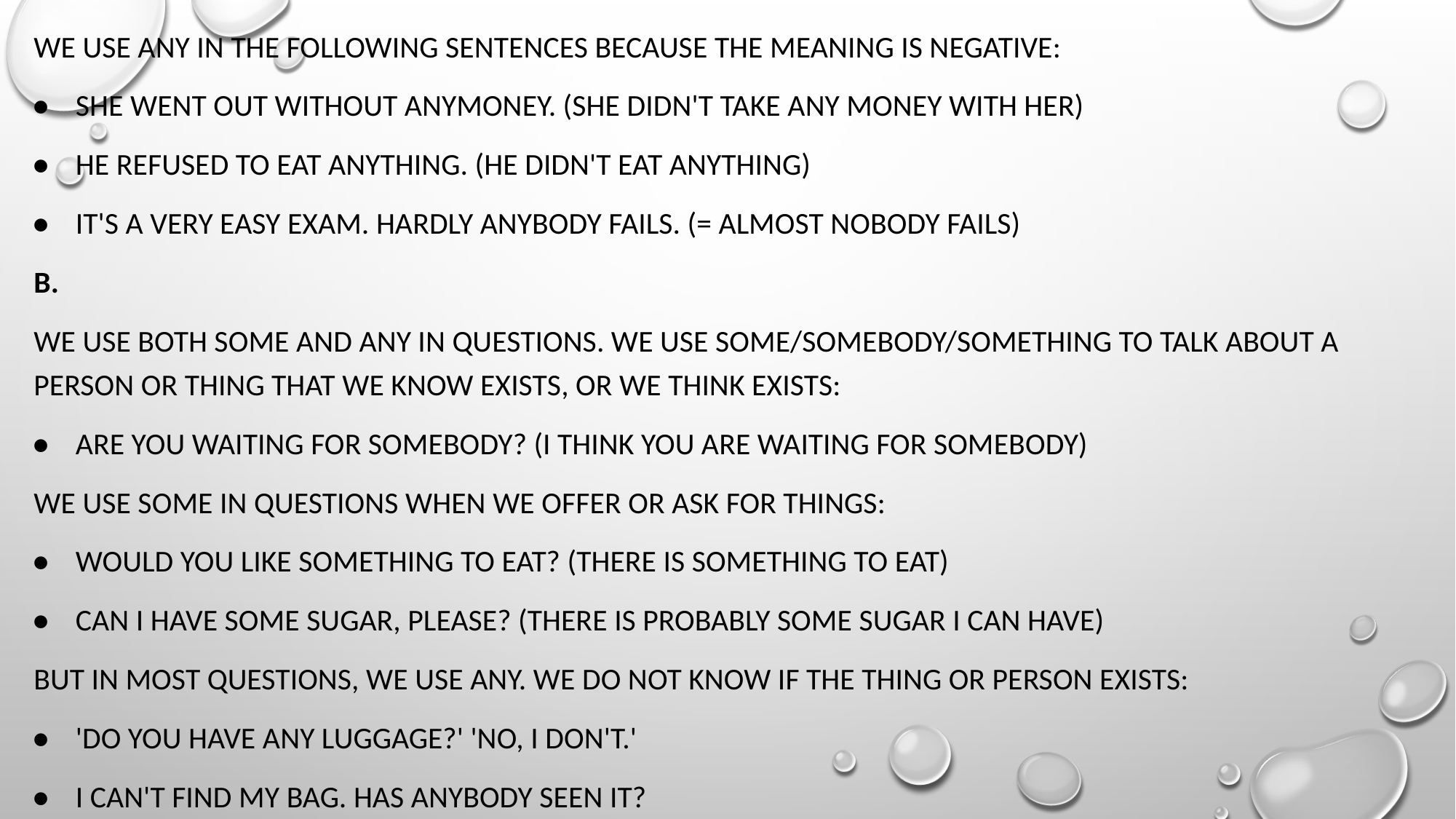

We use any in the following sentences because the meaning is negative:
⦁    She went out without anymoney. (she didn't take any money with her)
⦁    He refused to eat anything. (he didn't eat anything)
⦁    It's a very easy exam. Hardly anybody fails. (= almost nobody fails)
B.
We use both some and any in questions. We use some/somebody/something to talk about a person or thing that we know exists, or we think exists:
⦁    Are you waiting for somebody? (I think you are waiting for somebody)
We use some in questions when we offer or ask for things:
⦁    Would you like something to eat? (there is something to eat)
⦁    Can I have some sugar, please? (there is probably some sugar I can have)
But in most questions, we use any. We do not know if the thing or person exists:
⦁    'Do you have any luggage?' 'No, I don't.'
⦁    I can't find my bag. Has anybody seen it?

#